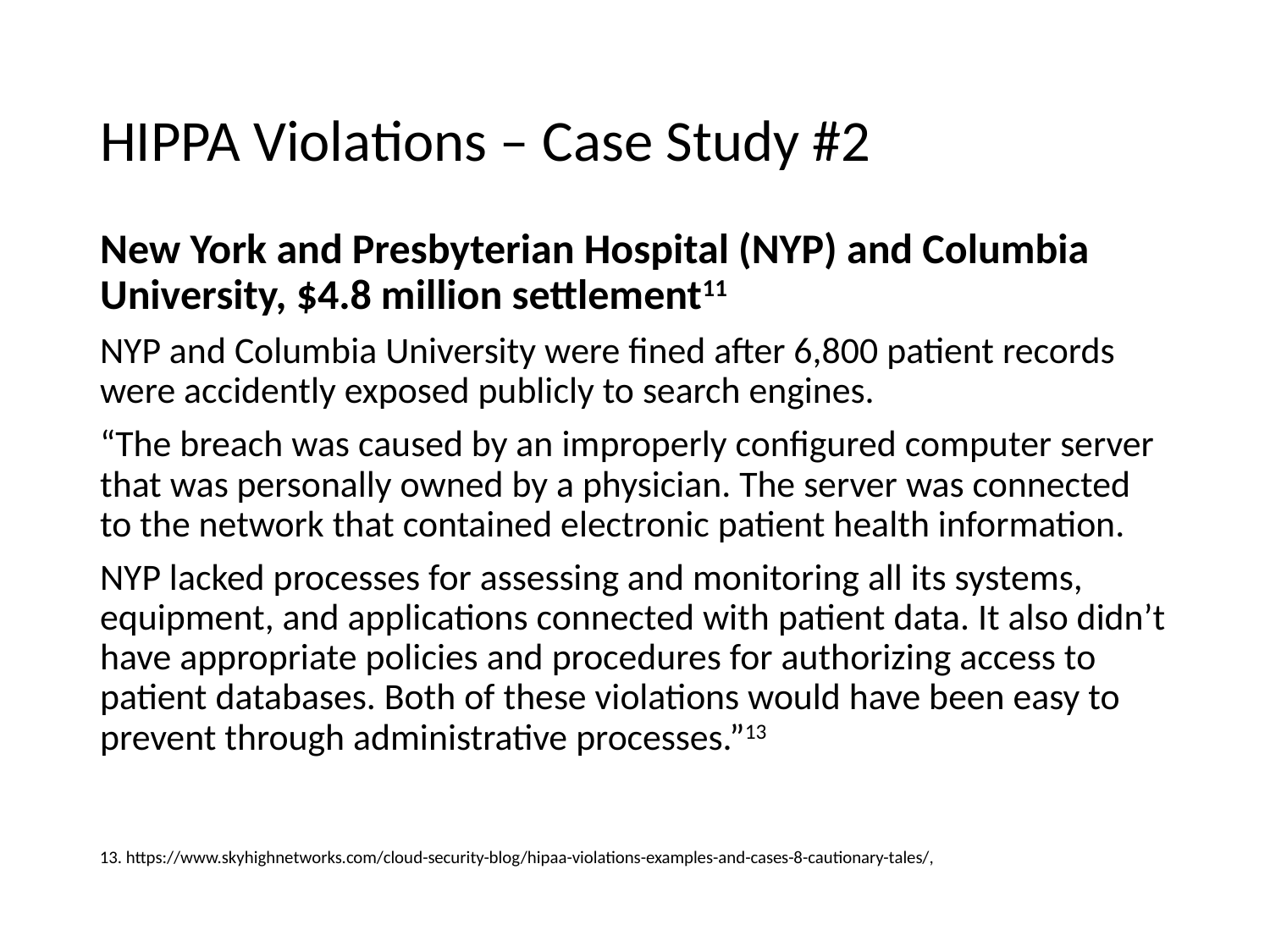

# HIPPA Violations – Case Study #2
New York and Presbyterian Hospital (NYP) and Columbia University, $4.8 million settlement11
NYP and Columbia University were fined after 6,800 patient records were accidently exposed publicly to search engines.
“The breach was caused by an improperly configured computer server that was personally owned by a physician. The server was connected to the network that contained electronic patient health information.
NYP lacked processes for assessing and monitoring all its systems, equipment, and applications connected with patient data. It also didn’t have appropriate policies and procedures for authorizing access to patient databases. Both of these violations would have been easy to prevent through administrative processes.”13

13. https://www.skyhighnetworks.com/cloud-security-blog/hipaa-violations-examples-and-cases-8-cautionary-tales/,